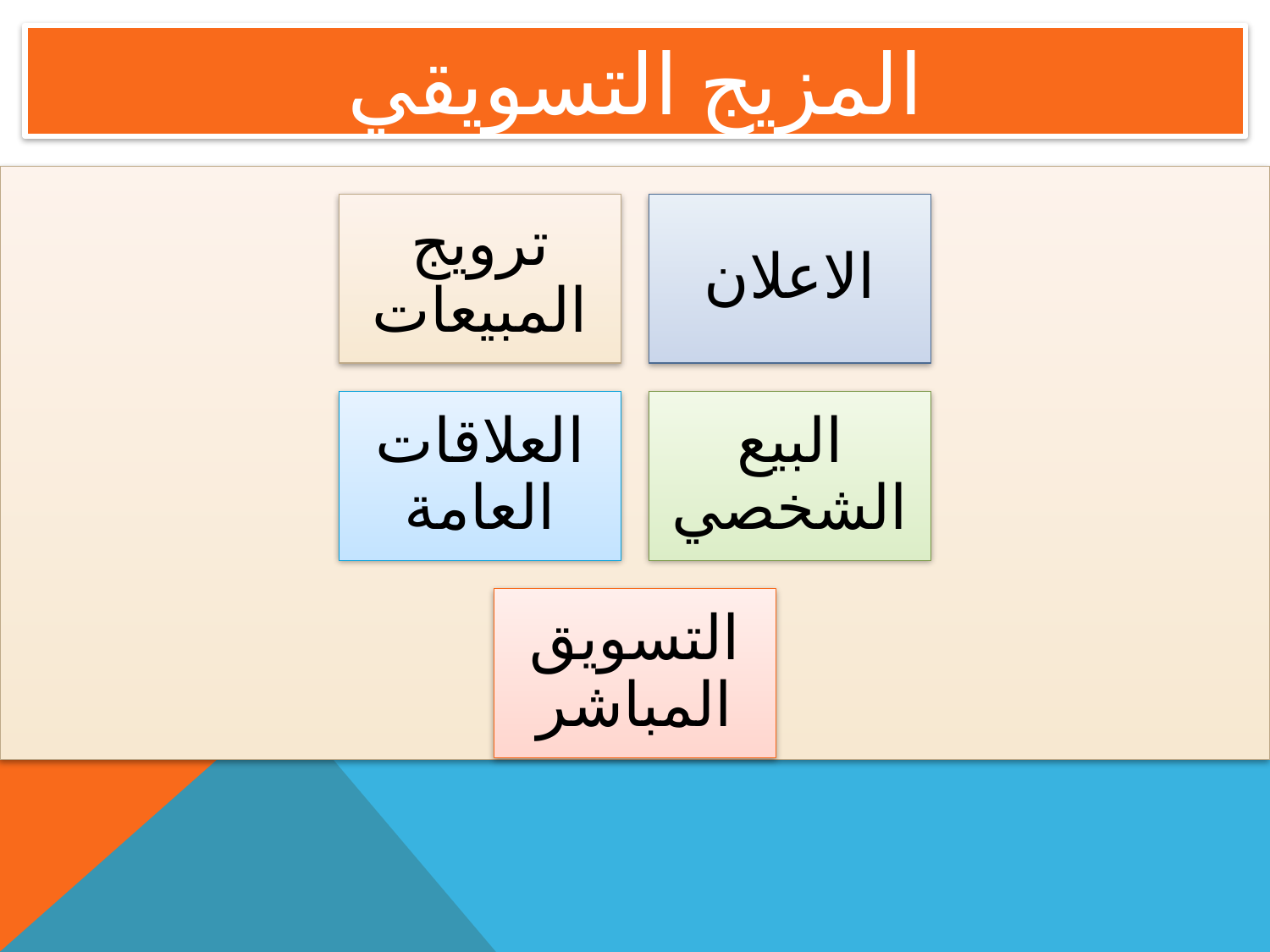

# المزيج التسويقي

ترويج المبيعات
الاعلان
العلاقات العامة
البيع الشخصي
التسويق المباشر